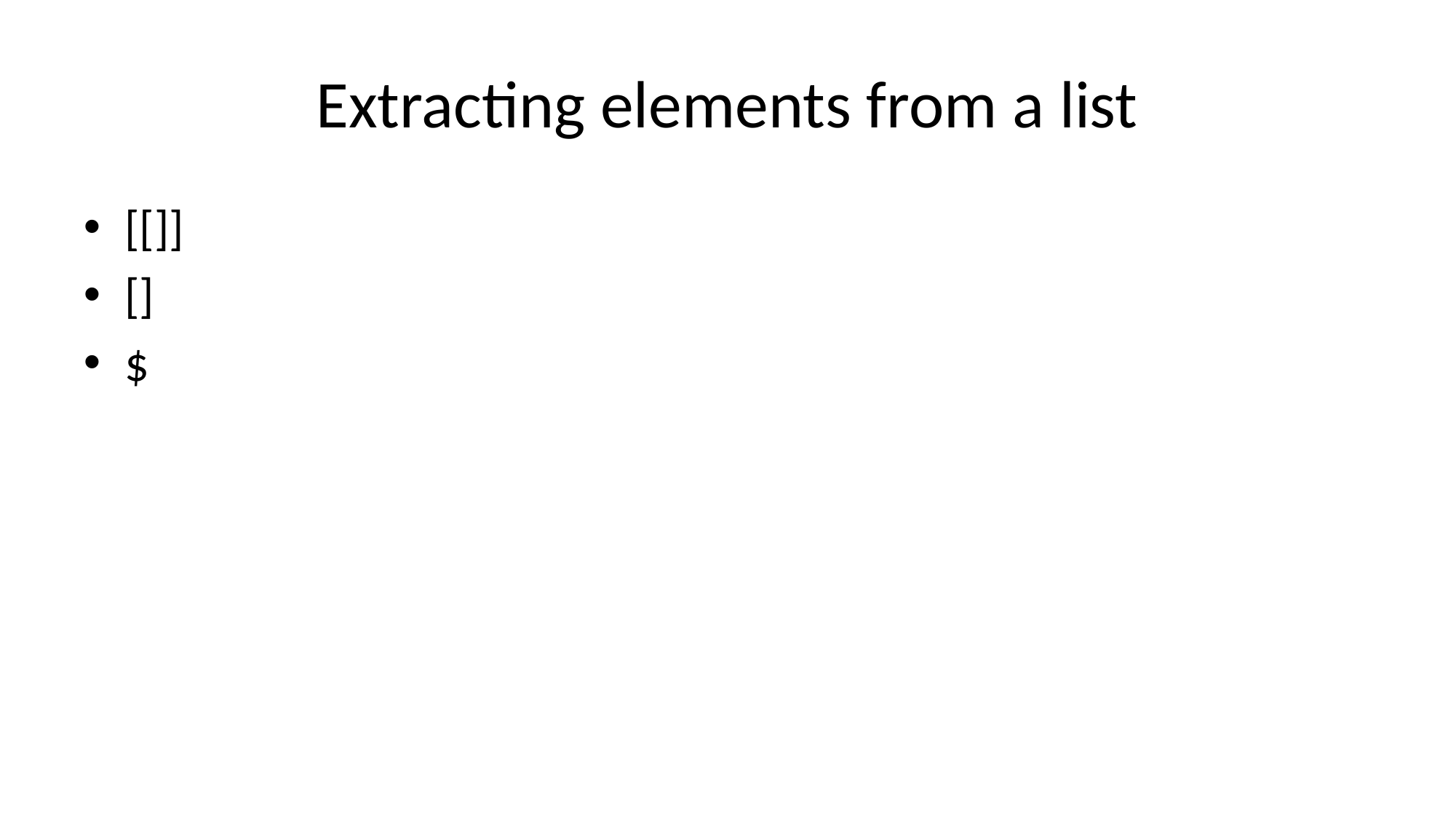

# Extracting elements from a list
[[]]
[]
$